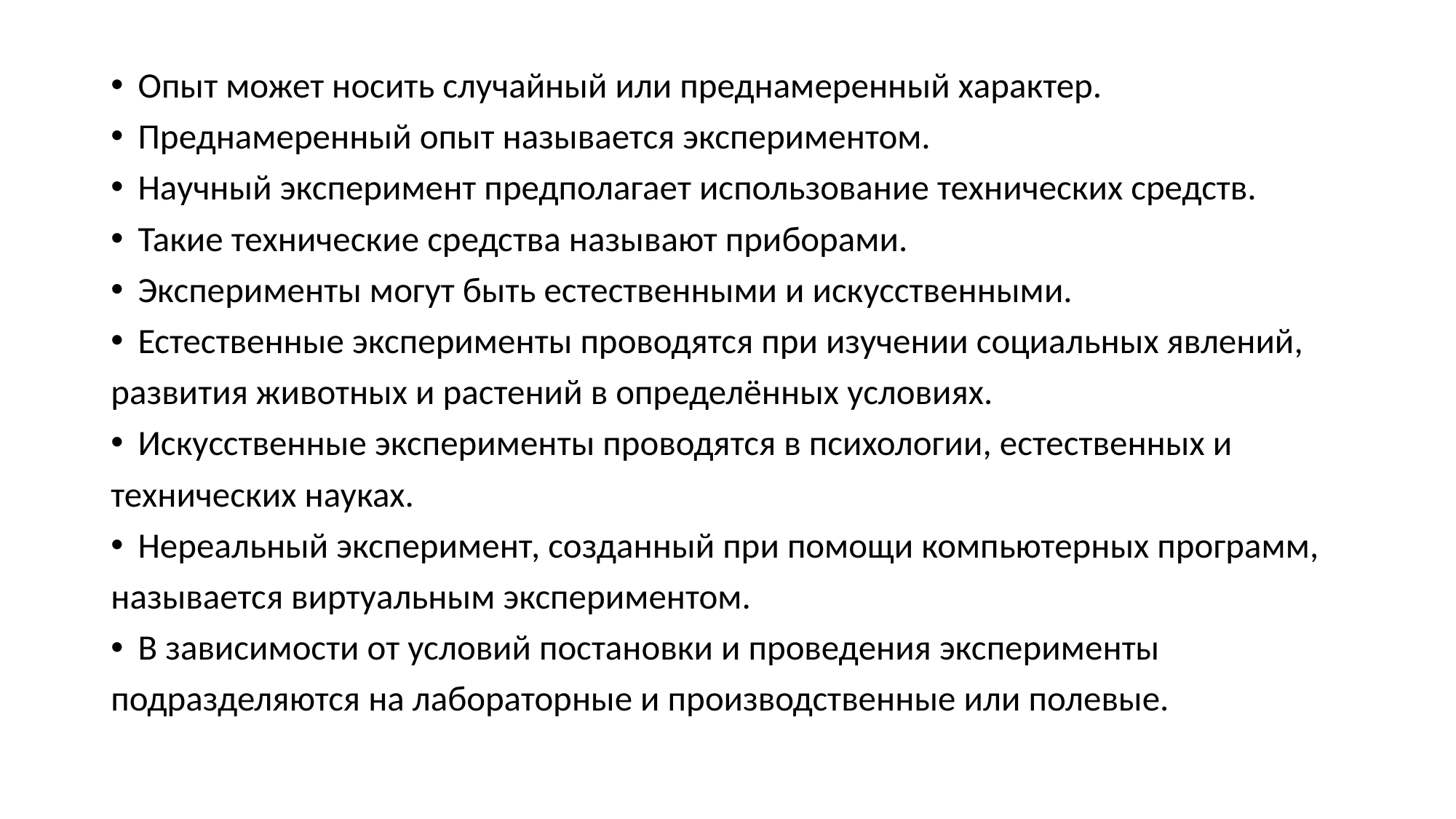

Опыт может носить случайный или преднамеренный характер.
Преднамеренный опыт называется экспериментом.
Научный эксперимент предполагает использование технических средств.
Такие технические средства называют приборами.
Эксперименты могут быть естественными и искусственными.
Естественные эксперименты проводятся при изучении социальных явлений,
развития животных и растений в определённых условиях.
Искусственные эксперименты проводятся в психологии, естественных и
технических науках.
Нереальный эксперимент, созданный при помощи компьютерных программ,
называется виртуальным экспериментом.
В зависимости от условий постановки и проведения эксперименты
подразделяются на лабораторные и производственные или полевые.